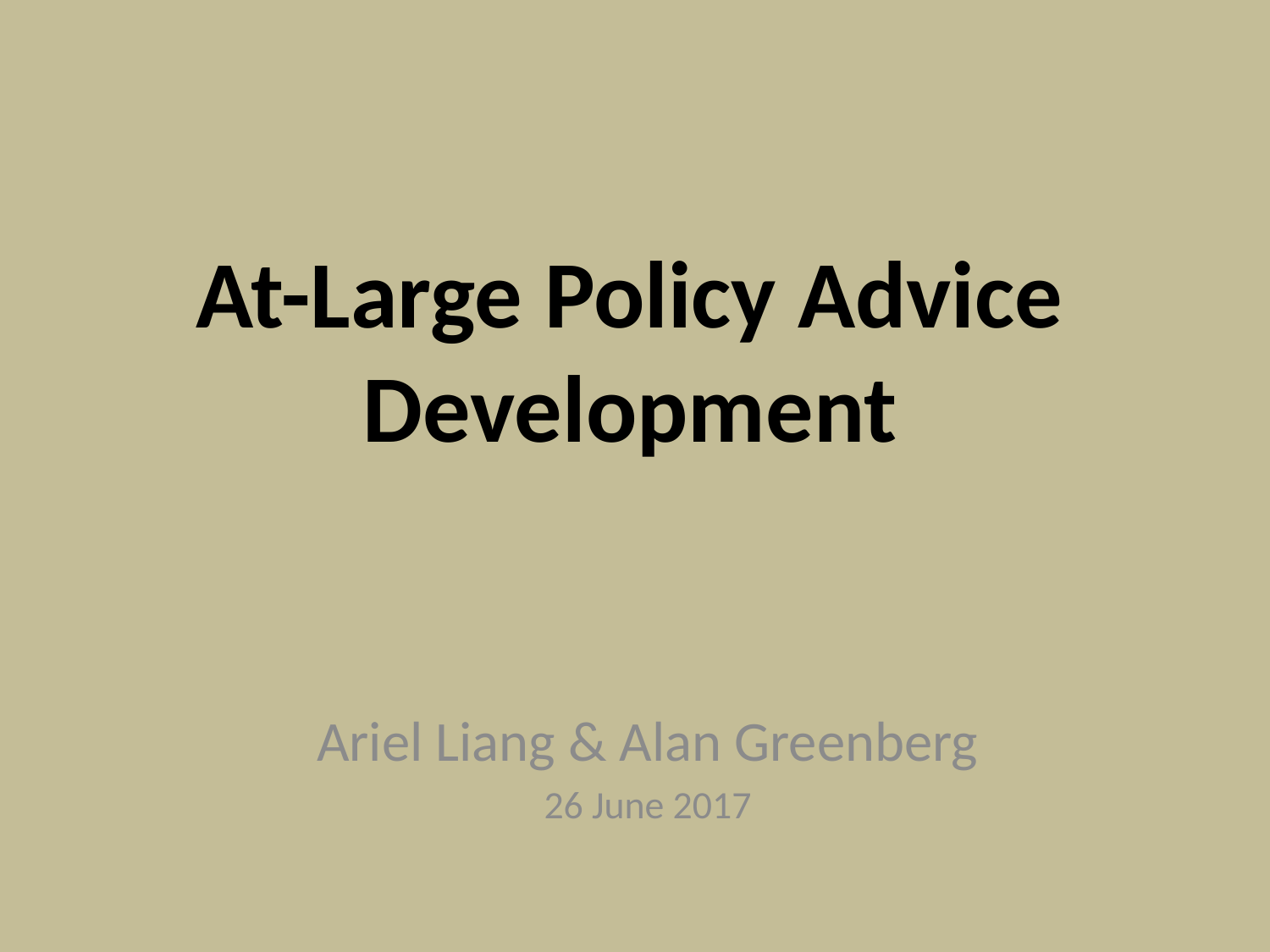

# At-Large Policy Advice Development
Ariel Liang & Alan Greenberg
26 June 2017